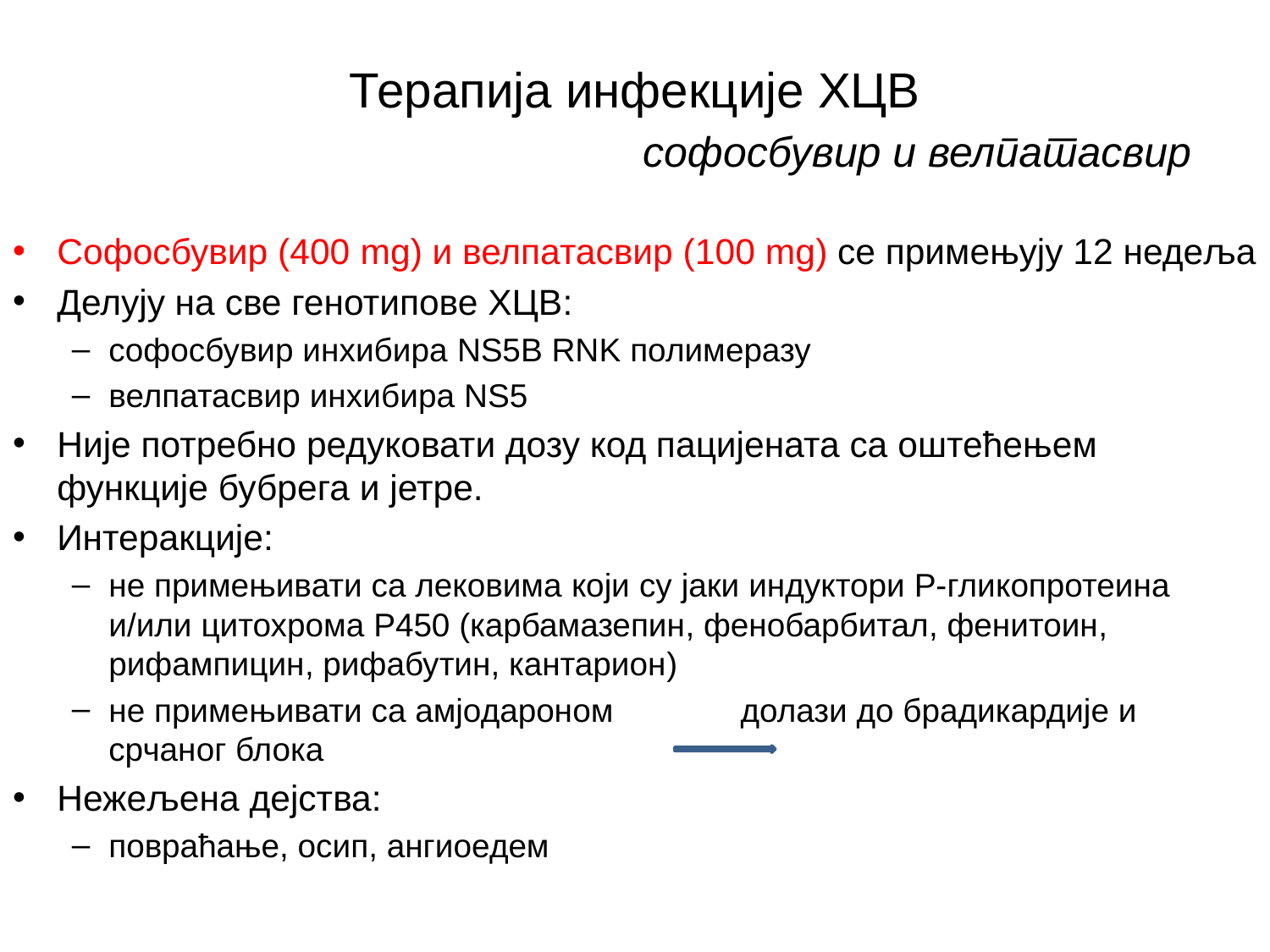

# Терапија инфекције ХЦВ софосбувир и велпатасвир
Софосбувир (400 mg) и велпатасвир (100 mg) се примењују 12 недеља
Делују на све генотипове ХЦВ:
софосбувир инхибира NS5B RNK полимеразу
велпатасвир инхибира NS5
Није потребно редуковати дозу код пацијената са оштећењем функције бубрега и јетре.
Интеракције:
не примењивати са лековима који су јаки индуктори Р-гликопротеина и/или цитохрома Р450 (карбамазепин, фенобарбитал, фенитоин, рифампицин, рифабутин, кантарион)
не примењивати са амјодароном              долази до брадикардије и срчаног блока
Нежељена дејства:
повраћање, осип, ангиоедем